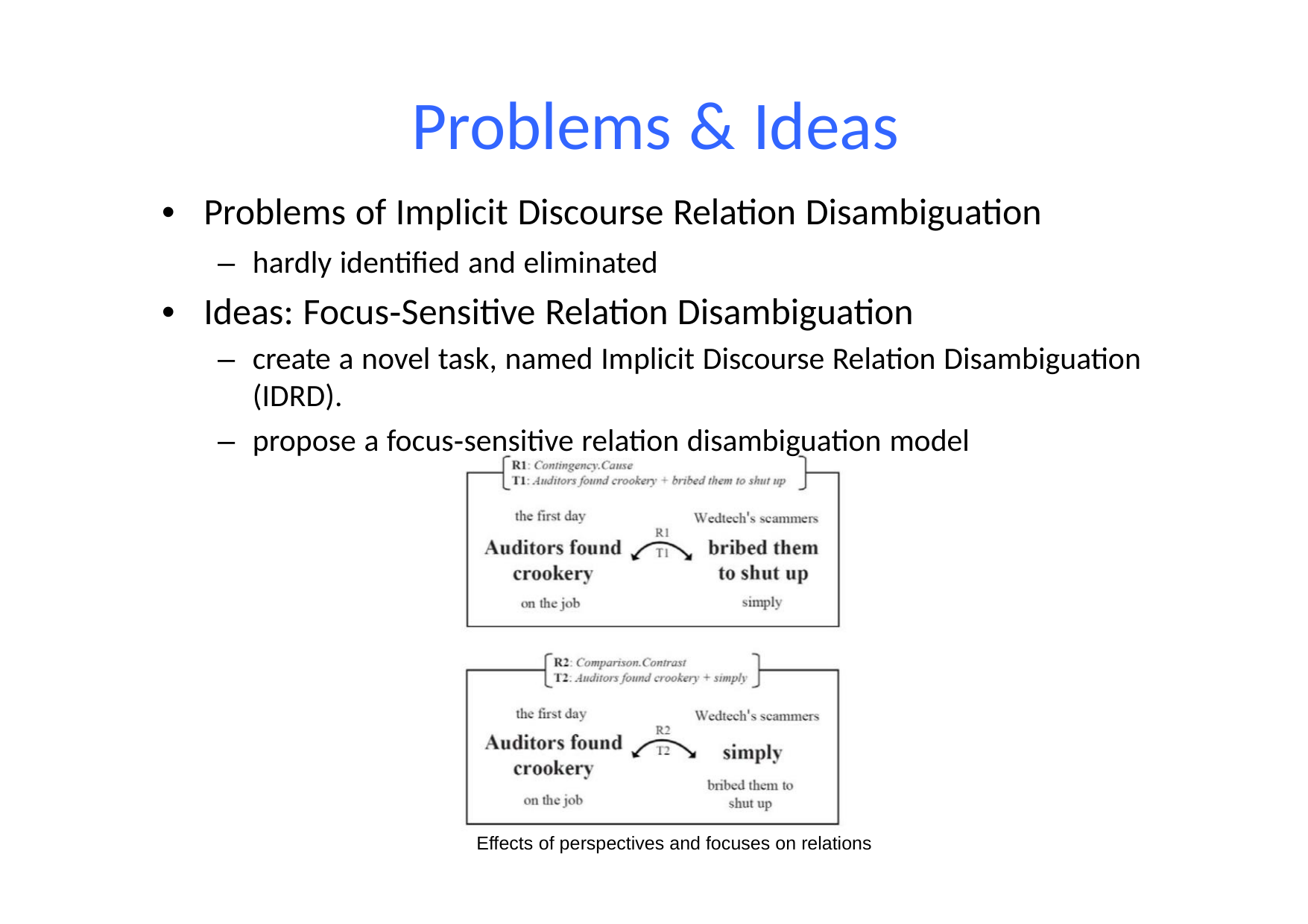

Problems & Ideas
• Problems of Implicit Discourse Relation Disambiguation
– hardly identified and eliminated
• Ideas: Focus‐Sensitive Relation Disambiguation
– create a novel task, named Implicit Discourse Relation Disambiguation
(IDRD).
– propose a focus‐sensitive relation disambiguation model
Effects of perspectives and focuses on relations